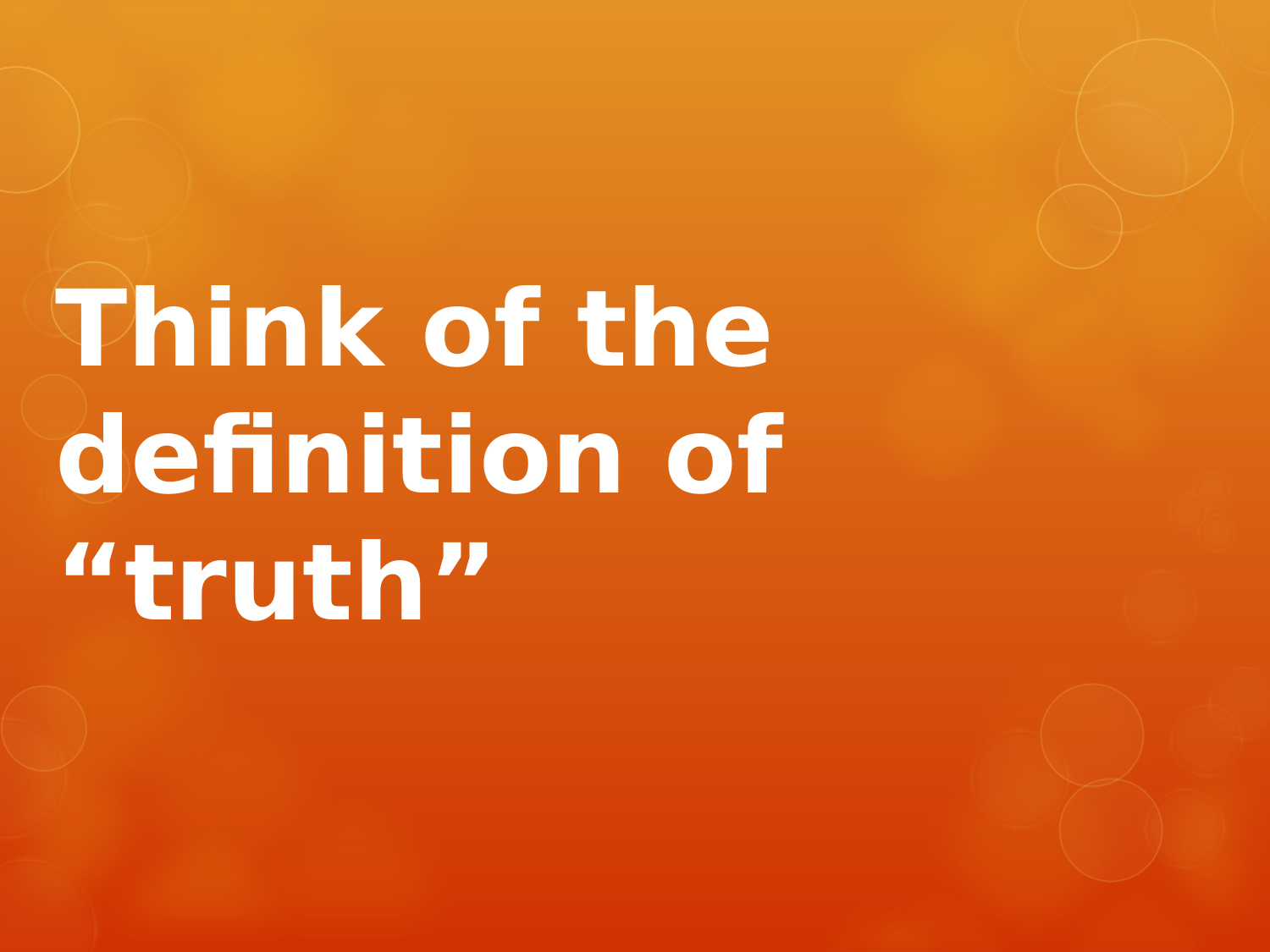

# Think of the definition of “truth”